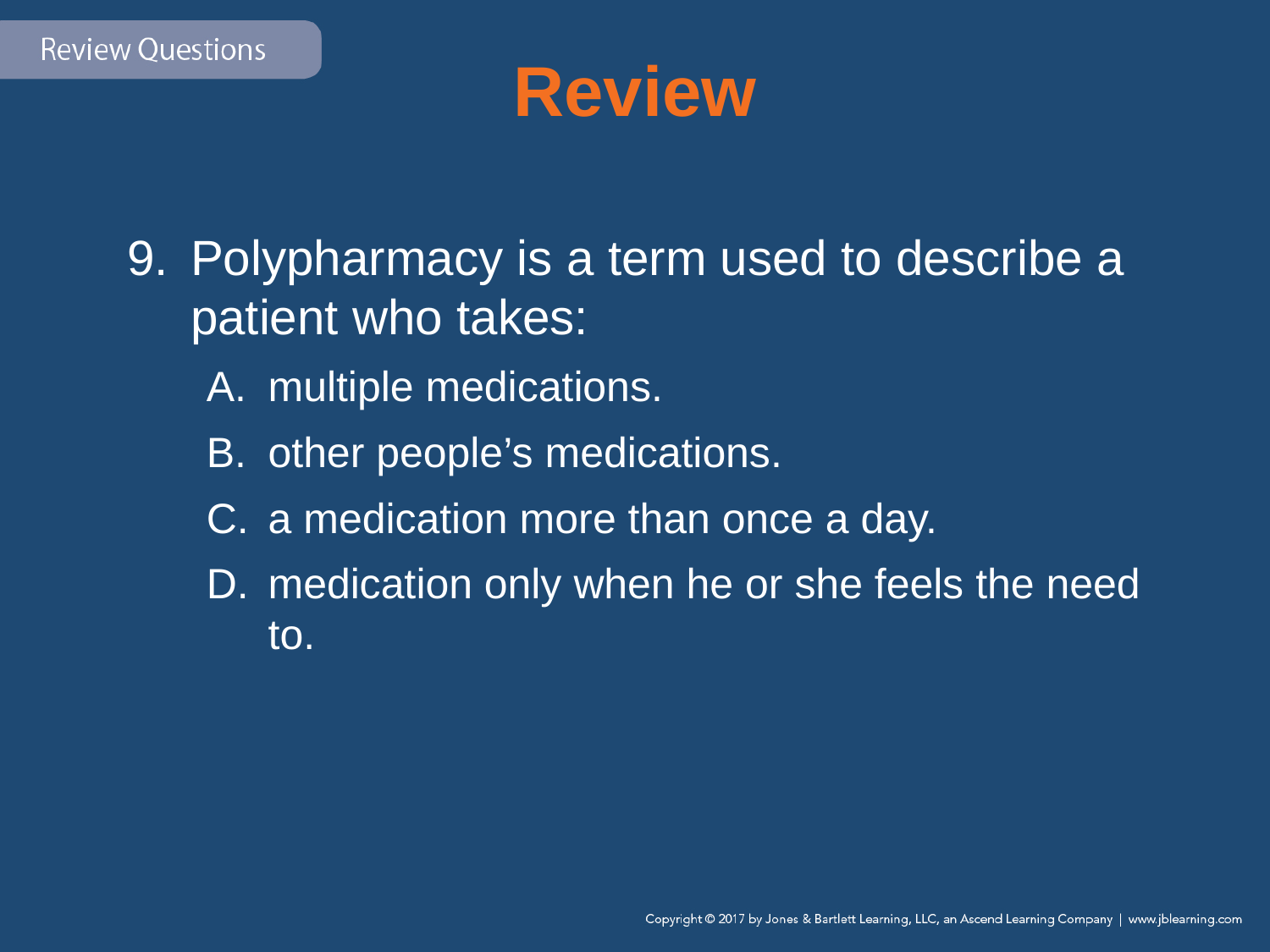

# Review
Polypharmacy is a term used to describe a patient who takes:
multiple medications.
other people’s medications.
a medication more than once a day.
medication only when he or she feels the need to.